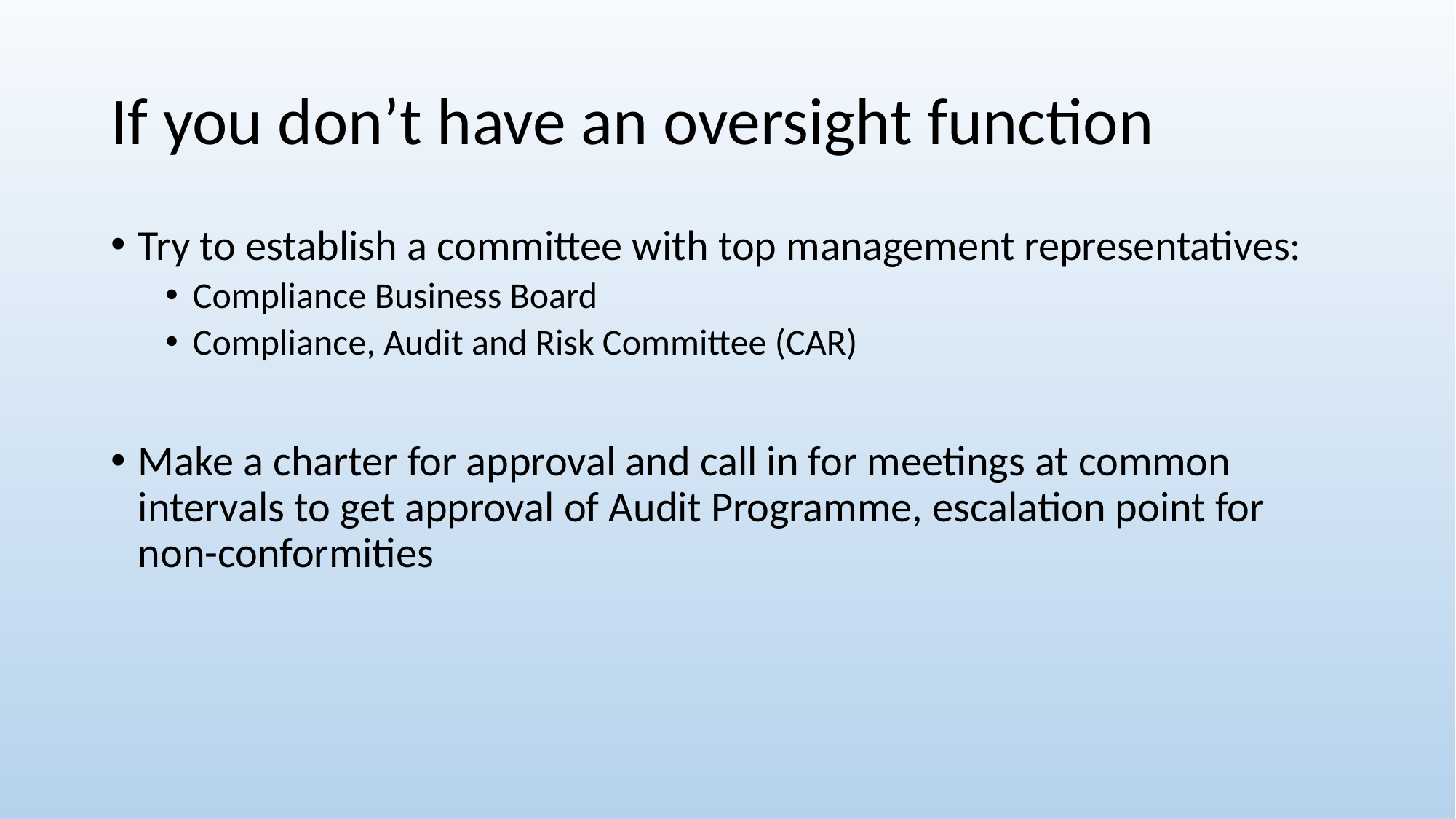

# If you don’t have an oversight function
Try to establish a committee with top management representatives:
Compliance Business Board
Compliance, Audit and Risk Committee (CAR)

Make a charter for approval and call in for meetings at common intervals to get approval of Audit Programme, escalation point for non-conformities